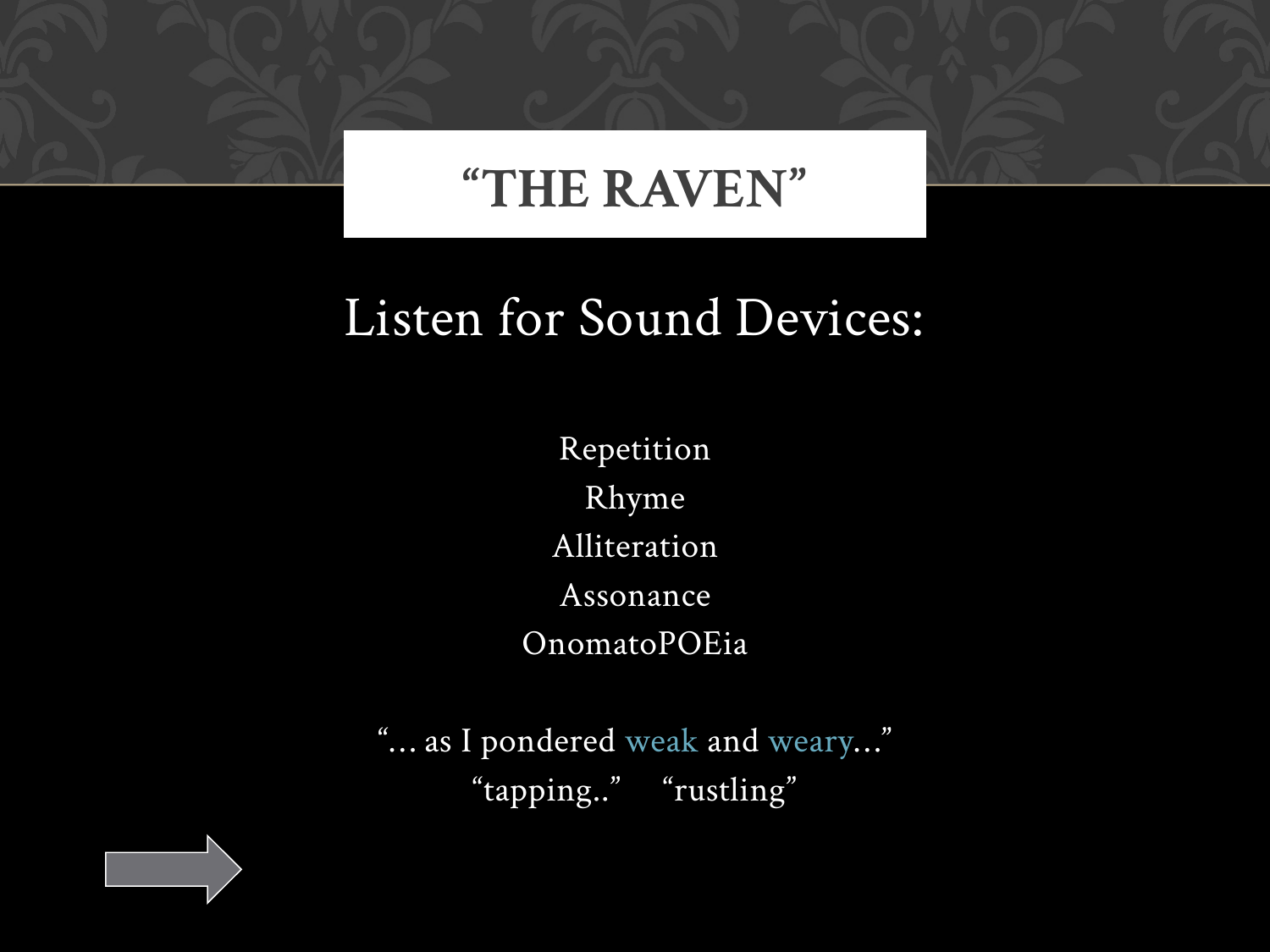

Listen for Sound Devices:

Repetition
Rhyme
Alliteration
Assonance
OnomatoPOEia

“… as I pondered weak and weary…”
“tapping..”     “rustling”

# “THE RAVEN”